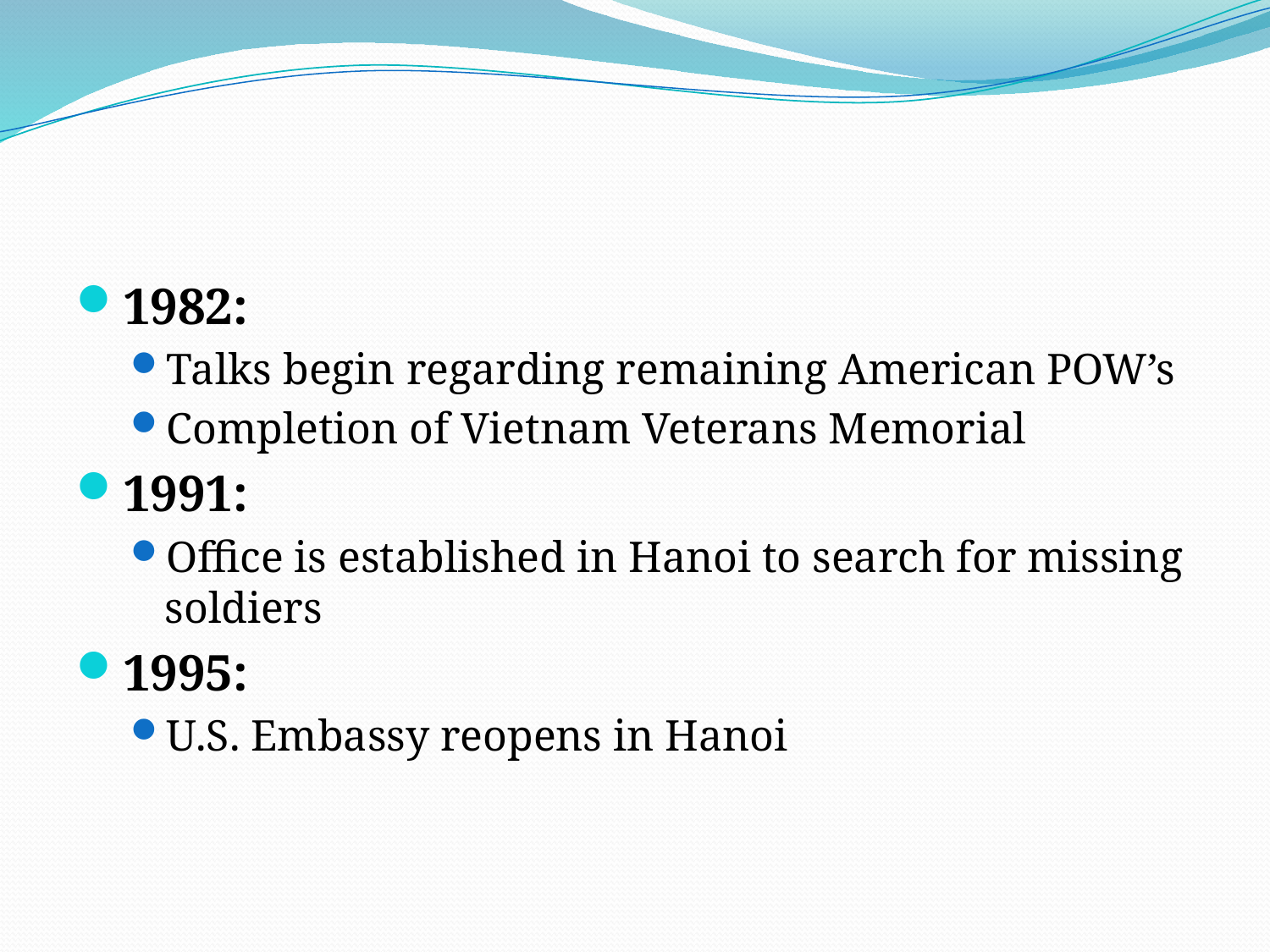

#
1982:
Talks begin regarding remaining American POW’s
Completion of Vietnam Veterans Memorial
1991:
Office is established in Hanoi to search for missing soldiers
1995:
U.S. Embassy reopens in Hanoi